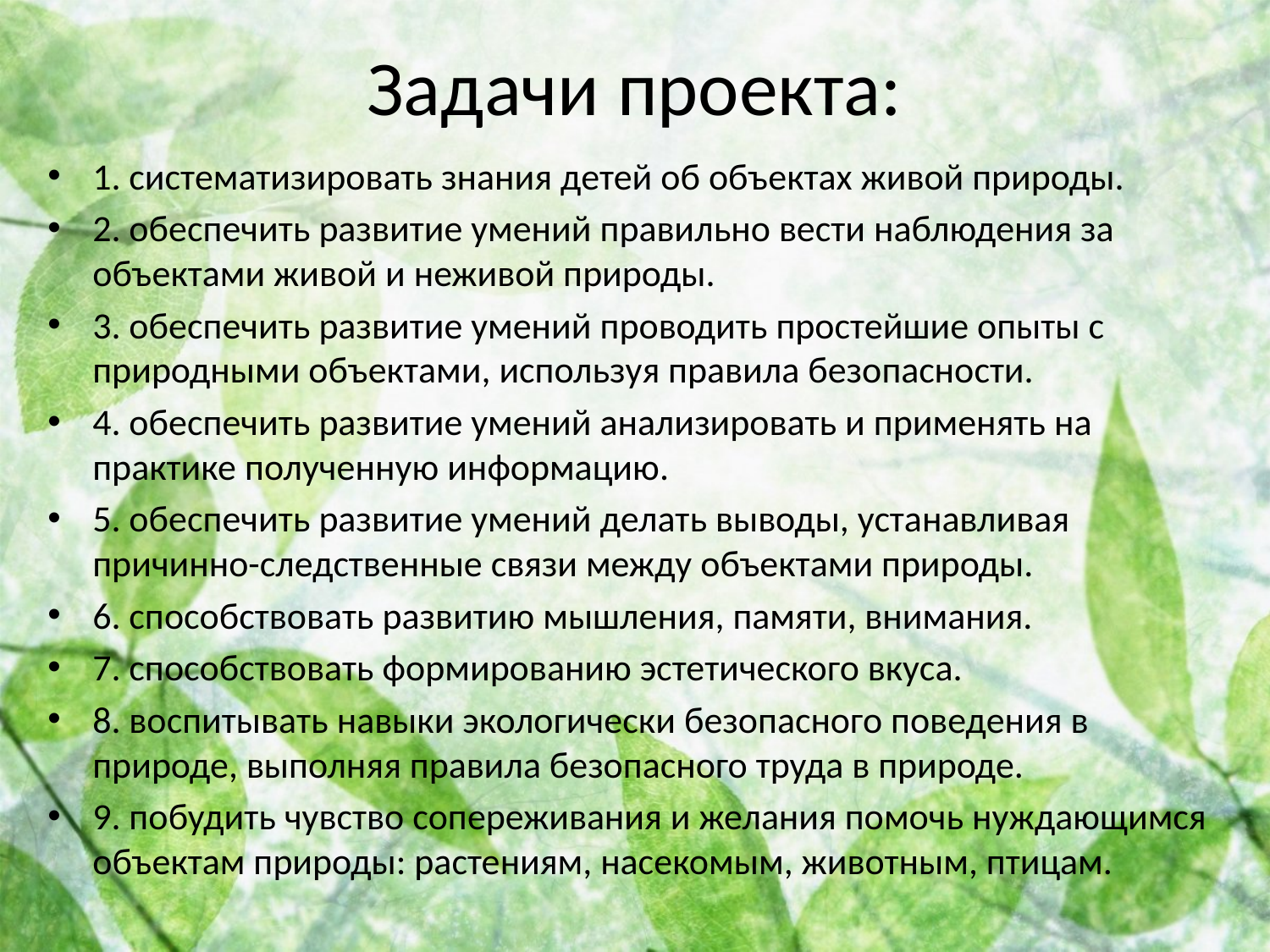

# Задачи проекта:
1. систематизировать знания детей об объектах живой природы.
2. обеспечить развитие умений правильно вести наблюдения за объектами живой и неживой природы.
3. обеспечить развитие умений проводить простейшие опыты с природными объектами, используя правила безопасности.
4. обеспечить развитие умений анализировать и применять на практике полученную информацию.
5. обеспечить развитие умений делать выводы, устанавливая причинно-следственные связи между объектами природы.
6. способствовать развитию мышления, памяти, внимания.
7. способствовать формированию эстетического вкуса.
8. воспитывать навыки экологически безопасного поведения в природе, выполняя правила безопасного труда в природе.
9. побудить чувство сопереживания и желания помочь нуждающимся объектам природы: растениям, насекомым, животным, птицам.